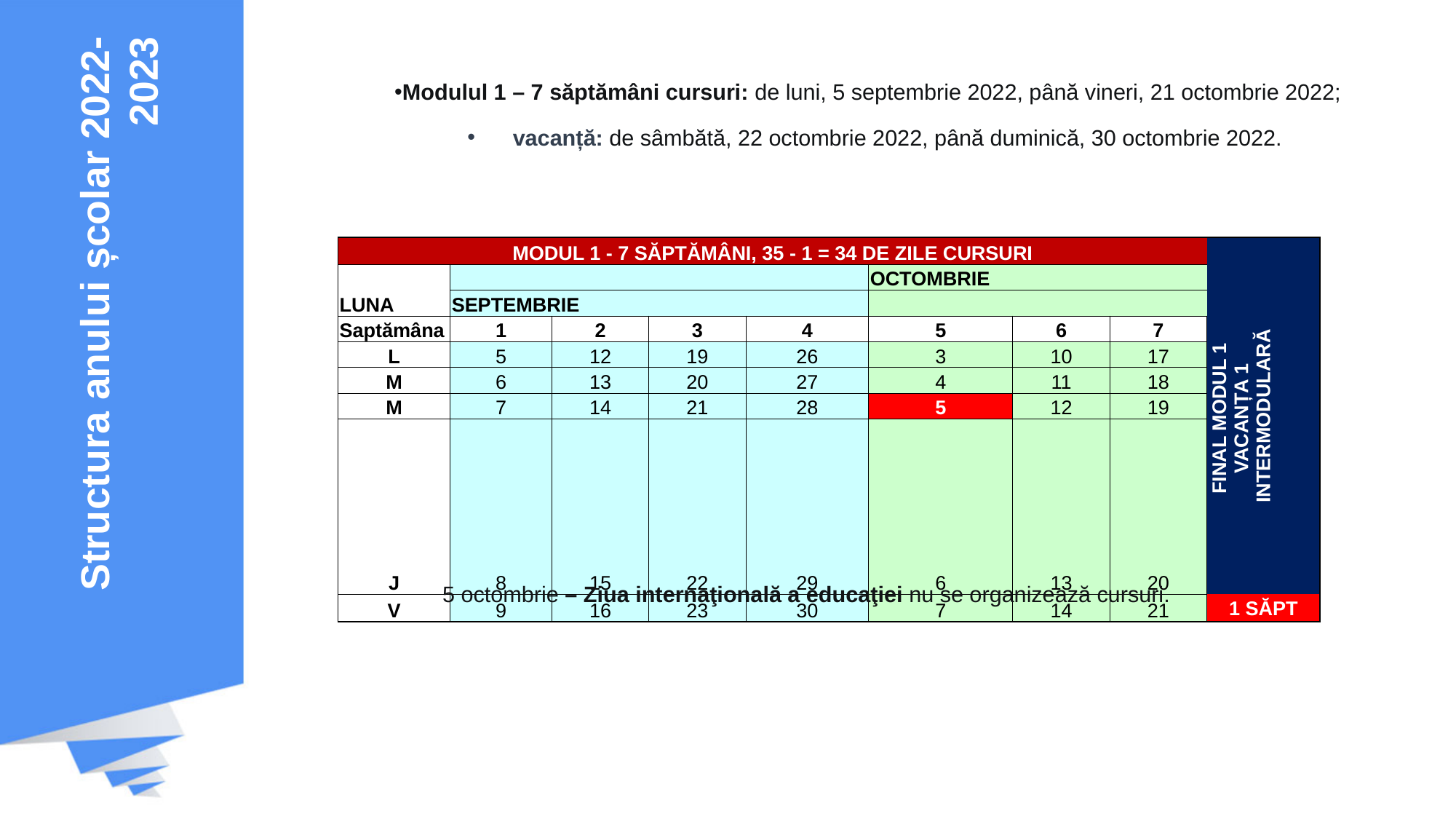

Structura anului școlar 2022-2023
Modulul 1 – 7 săptămâni cursuri: de luni, 5 septembrie 2022, până vineri, 21 octombrie 2022;
vacanță: de sâmbătă, 22 octombrie 2022, până duminică, 30 octombrie 2022.
| MODUL 1 - 7 SĂPTĂMÂNI, 35 - 1 = 34 DE ZILE CURSURI |  |  |  |  |  |  |  | FINAL MODUL 1 VACANȚA 1 INTERMODULARĂ |
| --- | --- | --- | --- | --- | --- | --- | --- | --- |
| LUNA |  |  |  |  | OCTOMBRIE |  |  |  |
|  | SEPTEMBRIE |  |  |  |  |  |  |  |
| Saptămâna | 1 | 2 | 3 | 4 | 5 | 6 | 7 |  |
| L | 5 | 12 | 19 | 26 | 3 | 10 | 17 |  |
| M | 6 | 13 | 20 | 27 | 4 | 11 | 18 |  |
| M | 7 | 14 | 21 | 28 | 5 | 12 | 19 |  |
| J | 8 | 15 | 22 | 29 | 6 | 13 | 20 |  |
| V | 9 | 16 | 23 | 30 | 7 | 14 | 21 | 1 SĂPT |
5 octombrie – Ziua internaţională a educaţiei nu se organizează cursuri.